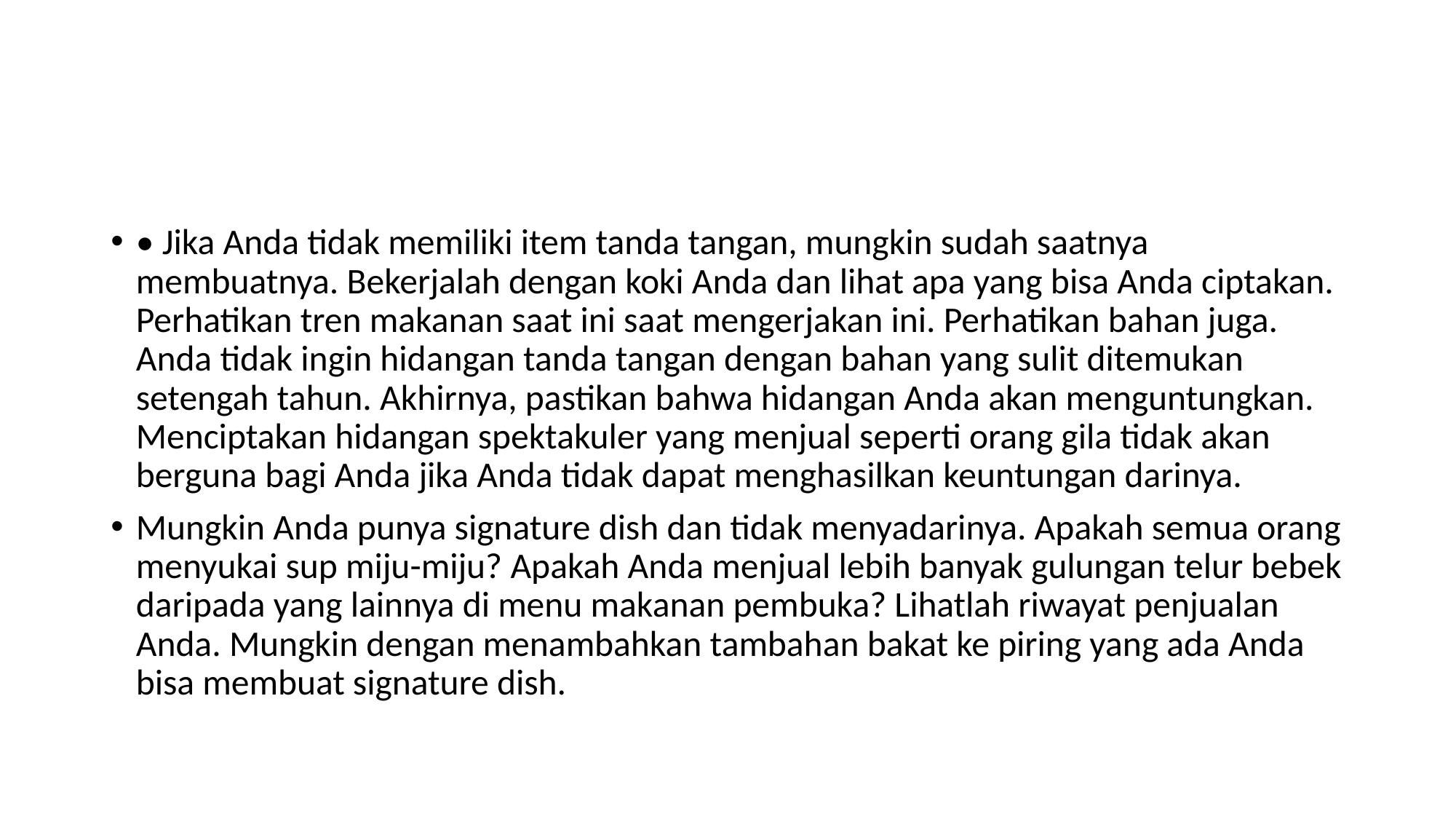

#
• Jika Anda tidak memiliki item tanda tangan, mungkin sudah saatnya membuatnya. Bekerjalah dengan koki Anda dan lihat apa yang bisa Anda ciptakan. Perhatikan tren makanan saat ini saat mengerjakan ini. Perhatikan bahan juga. Anda tidak ingin hidangan tanda tangan dengan bahan yang sulit ditemukan setengah tahun. Akhirnya, pastikan bahwa hidangan Anda akan menguntungkan. Menciptakan hidangan spektakuler yang menjual seperti orang gila tidak akan berguna bagi Anda jika Anda tidak dapat menghasilkan keuntungan darinya.
Mungkin Anda punya signature dish dan tidak menyadarinya. Apakah semua orang menyukai sup miju-miju? Apakah Anda menjual lebih banyak gulungan telur bebek daripada yang lainnya di menu makanan pembuka? Lihatlah riwayat penjualan Anda. Mungkin dengan menambahkan tambahan bakat ke piring yang ada Anda bisa membuat signature dish.